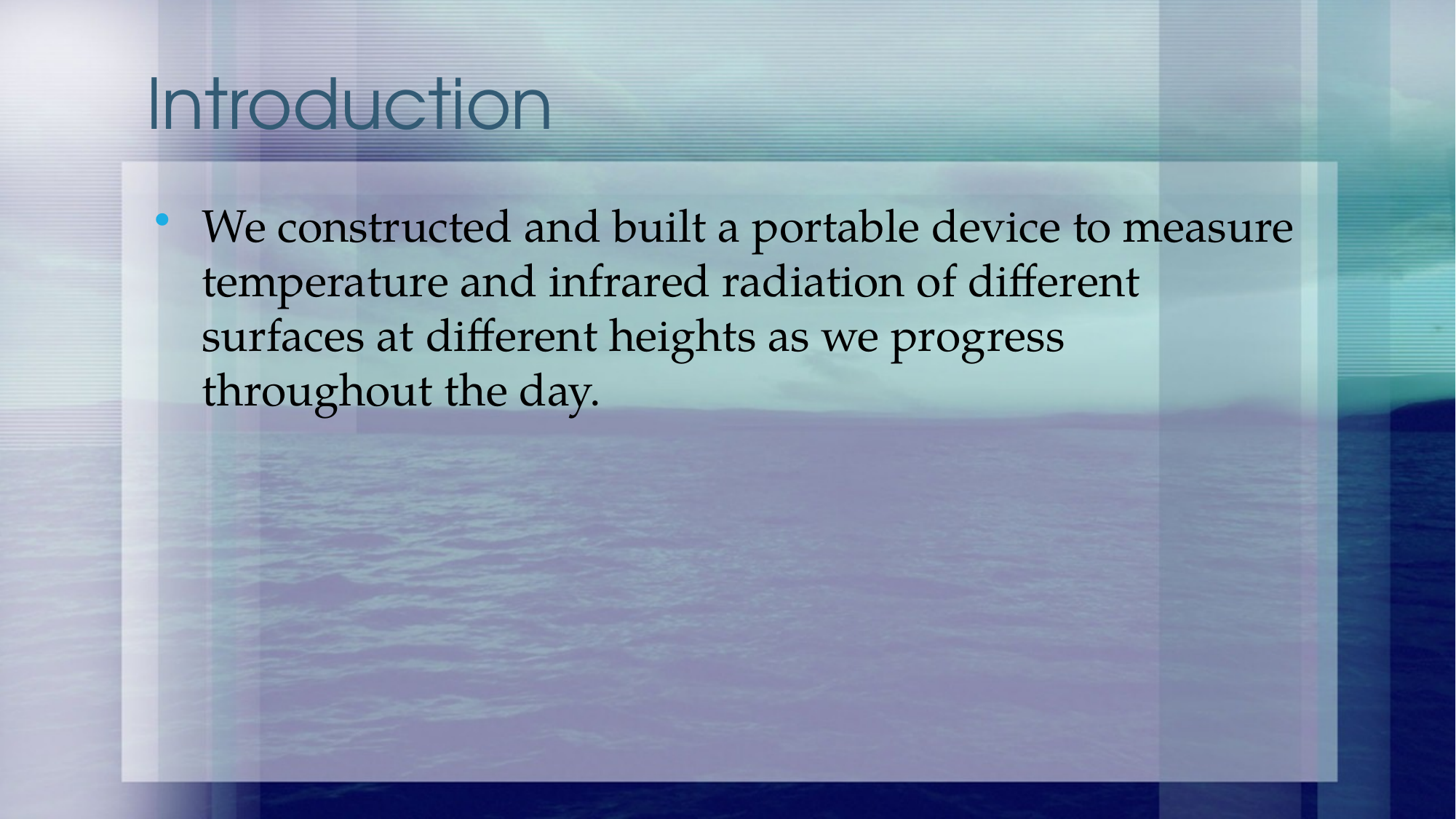

# Introduction
We constructed and built a portable device to measure temperature and infrared radiation of different surfaces at different heights as we progress throughout the day.